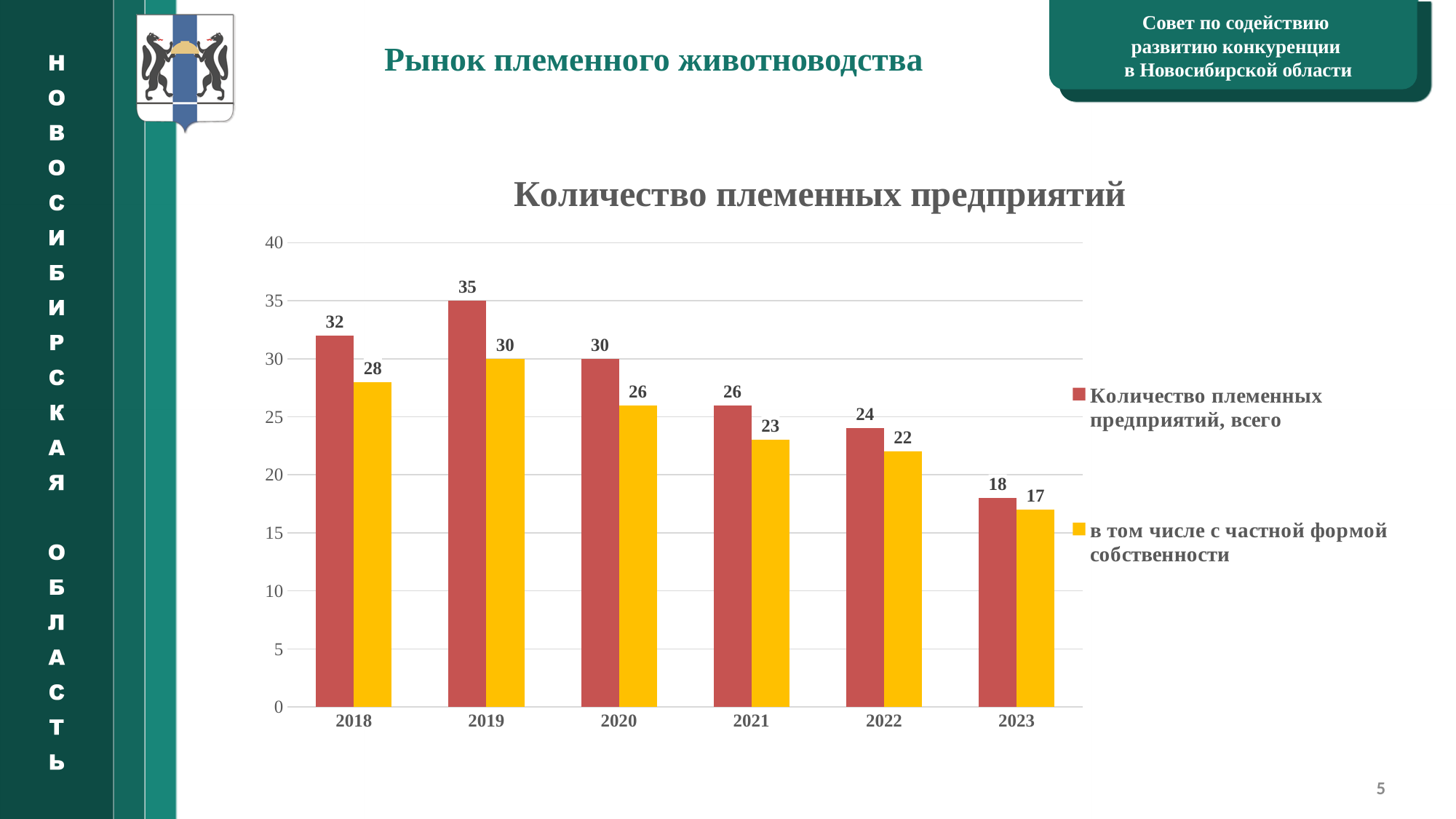

Рынок племенного животноводства

Совет по содействию
развитию конкуренции
в Новосибирской области

### Chart

| Category |
|---|

### Chart: Количество племенных предприятий

| Category | Количество племенных предприятий, всего | в том числе с частной формой собственности |
|---|---|---|
| 2018 | 32.0 | 28.0 |
| 2019 | 35.0 | 30.0 |
| 2020 | 30.0 | 26.0 |
| 2021 | 26.0 | 23.0 |
| 2022 | 24.0 | 22.0 |
| 2023 | 18.0 | 17.0 |
5